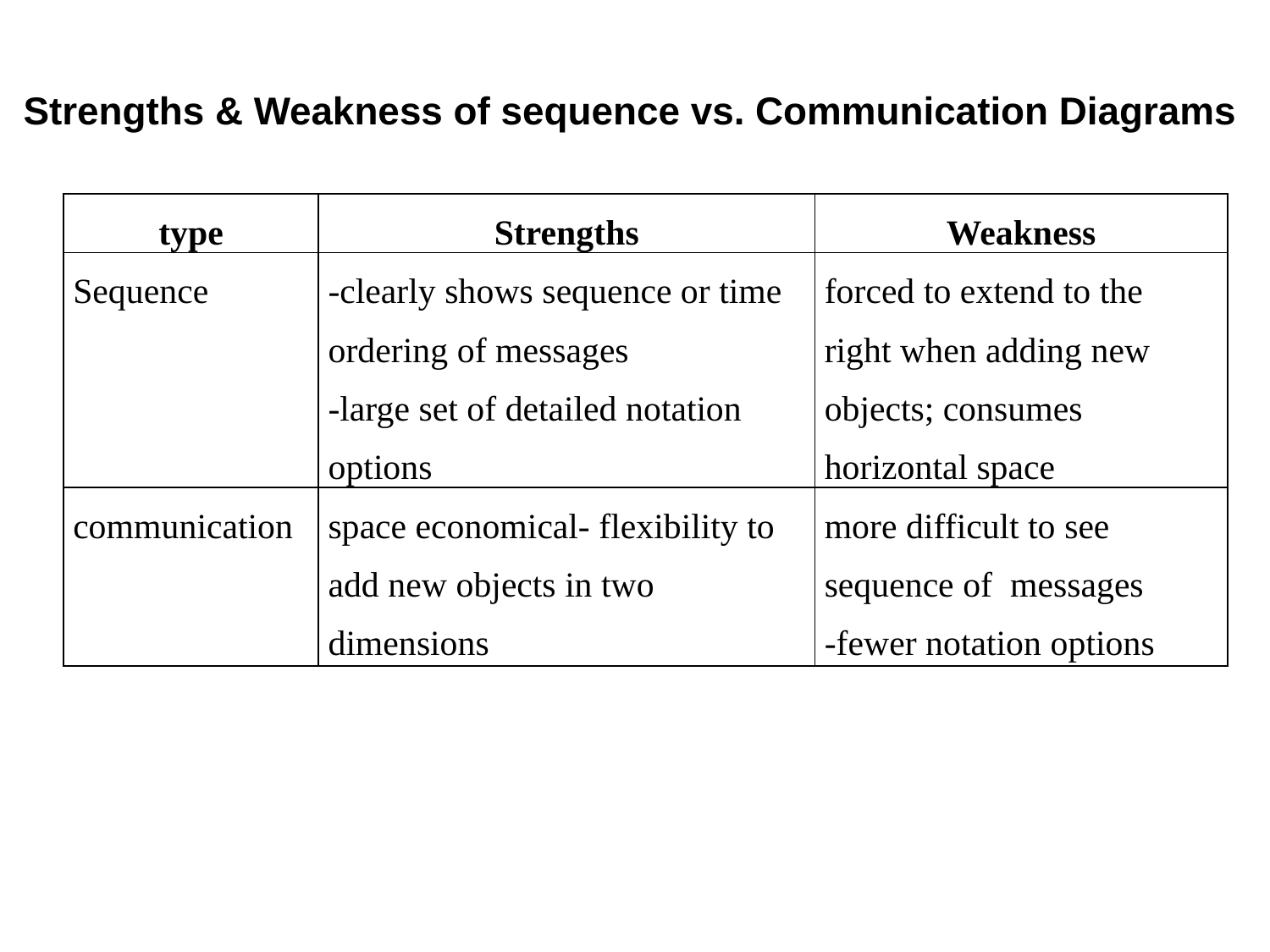

Strengths & Weakness of sequence vs. Communication Diagrams
| type | Strengths | Weakness |
| --- | --- | --- |
| Sequence | -clearly shows sequence or time ordering of messages -large set of detailed notation options | forced to extend to the right when adding new objects; consumes horizontal space |
| communication | space economical- flexibility to add new objects in two dimensions | more difficult to see sequence of messages -fewer notation options |